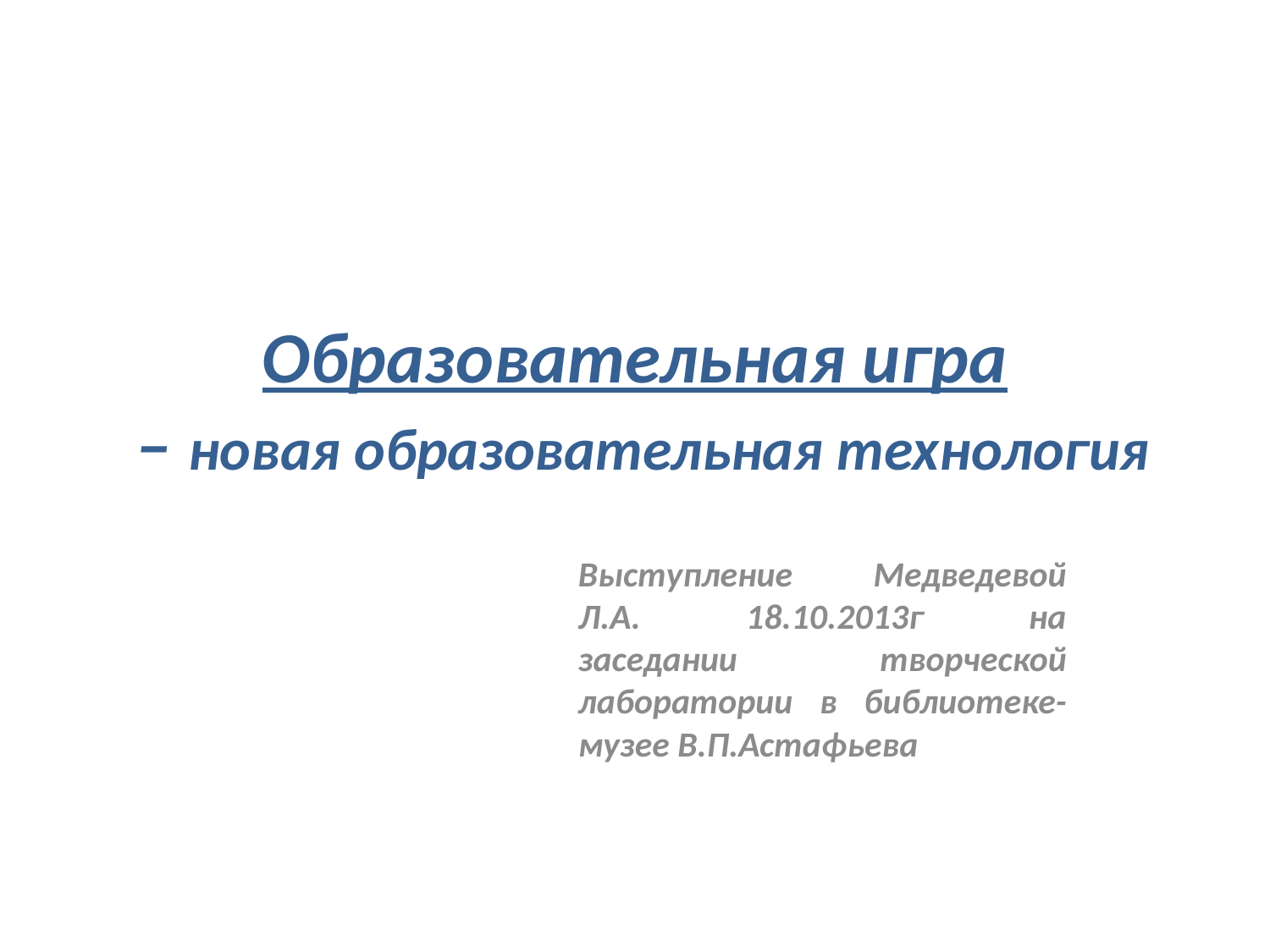

# Образовательная игра – новая образовательная технология
Выступление    Медведевой Л.А.   18.10.2013г   на заседании творческой лаборатории в библиотеке-музее В.П.Астафьева